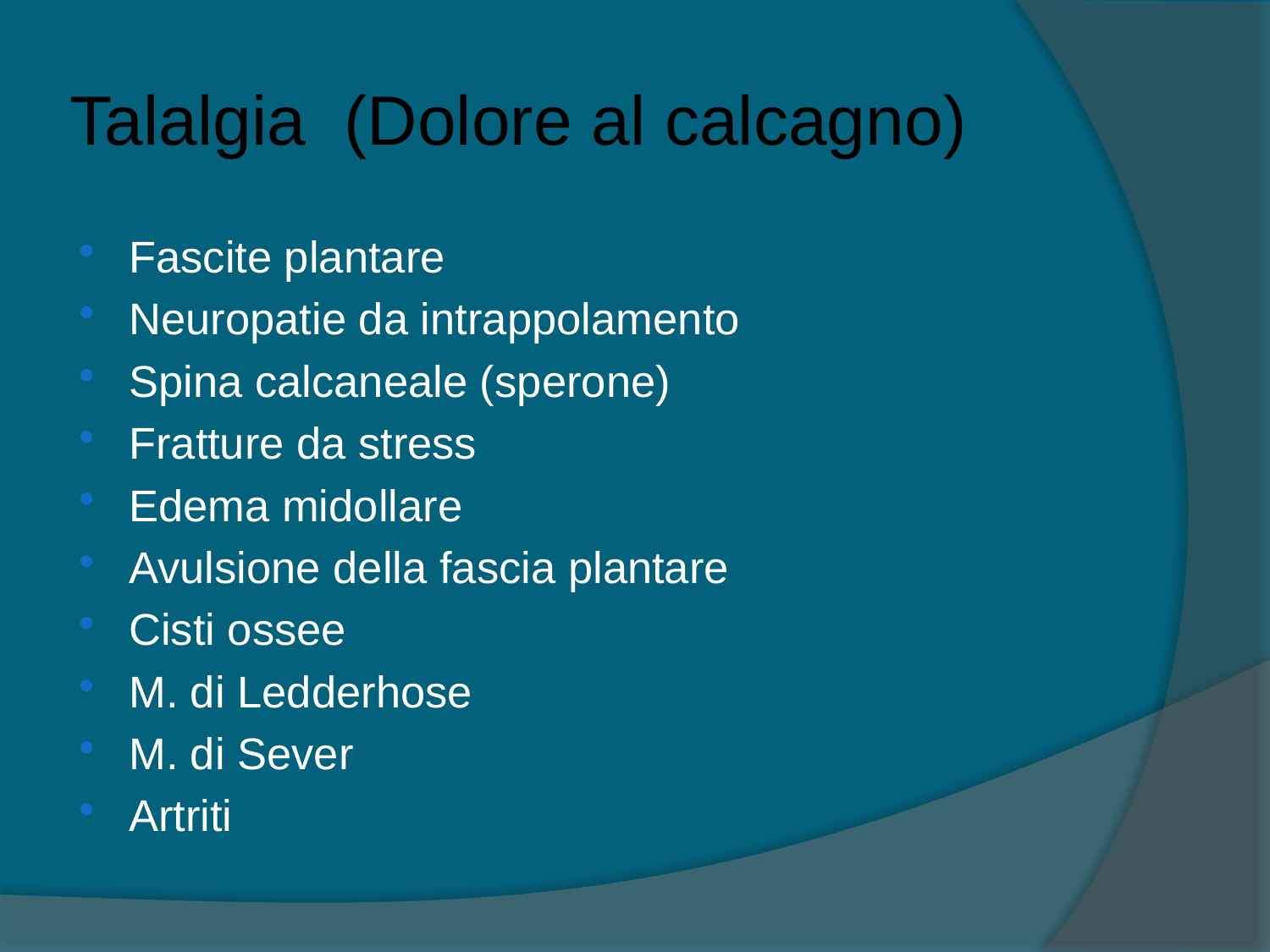

# Talalgia  (Dolore al calcagno)
Fascite plantare
Neuropatie da intrappolamento
Spina calcaneale (sperone)
Fratture da stress
Edema midollare
Avulsione della fascia plantare
Cisti ossee
M. di Ledderhose
M. di Sever
Artriti